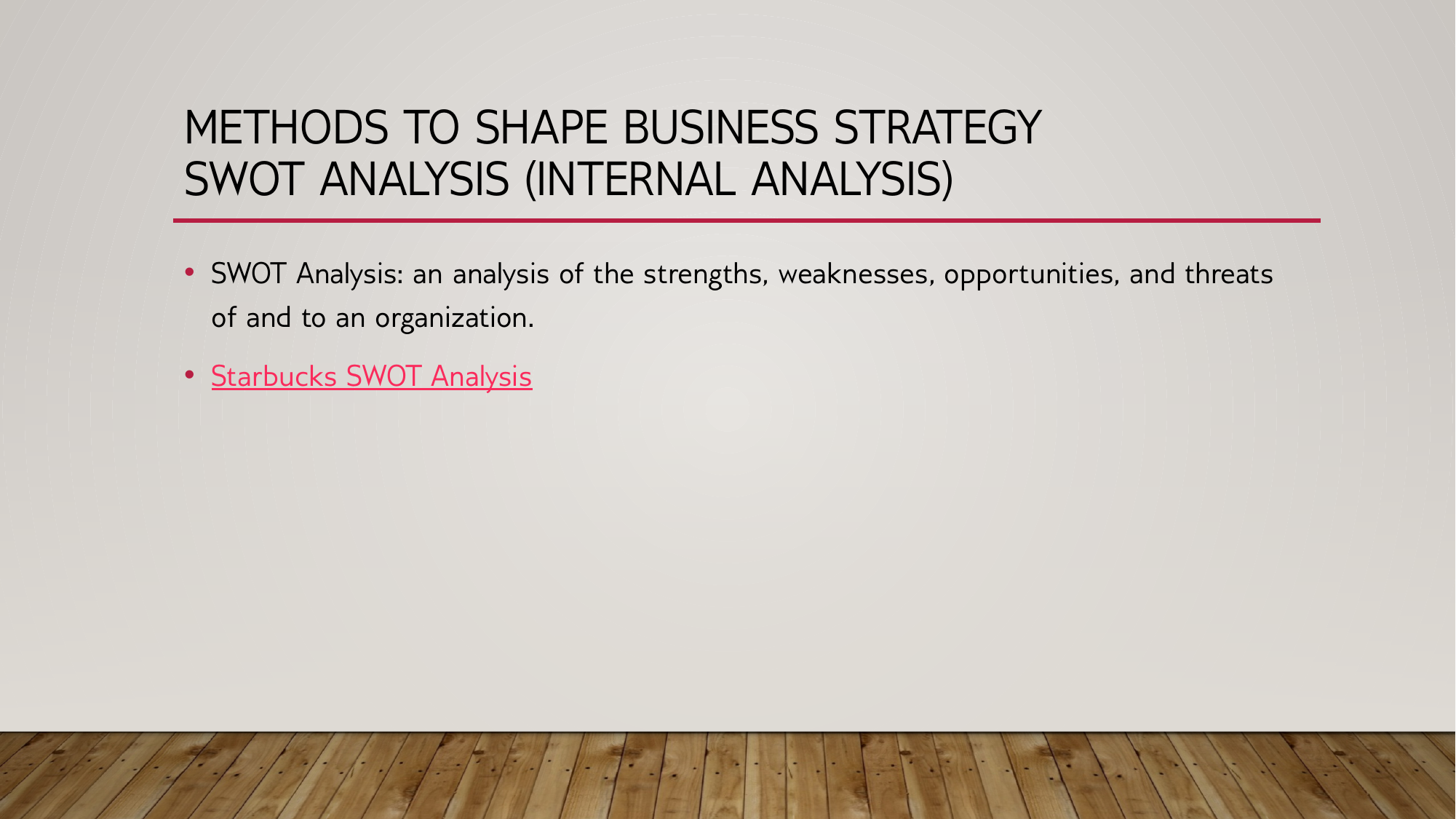

# Methods to shape business strategy swot analysis (Internal analysis)
SWOT Analysis: an analysis of the strengths, weaknesses, opportunities, and threats of and to an organization.
Starbucks SWOT Analysis